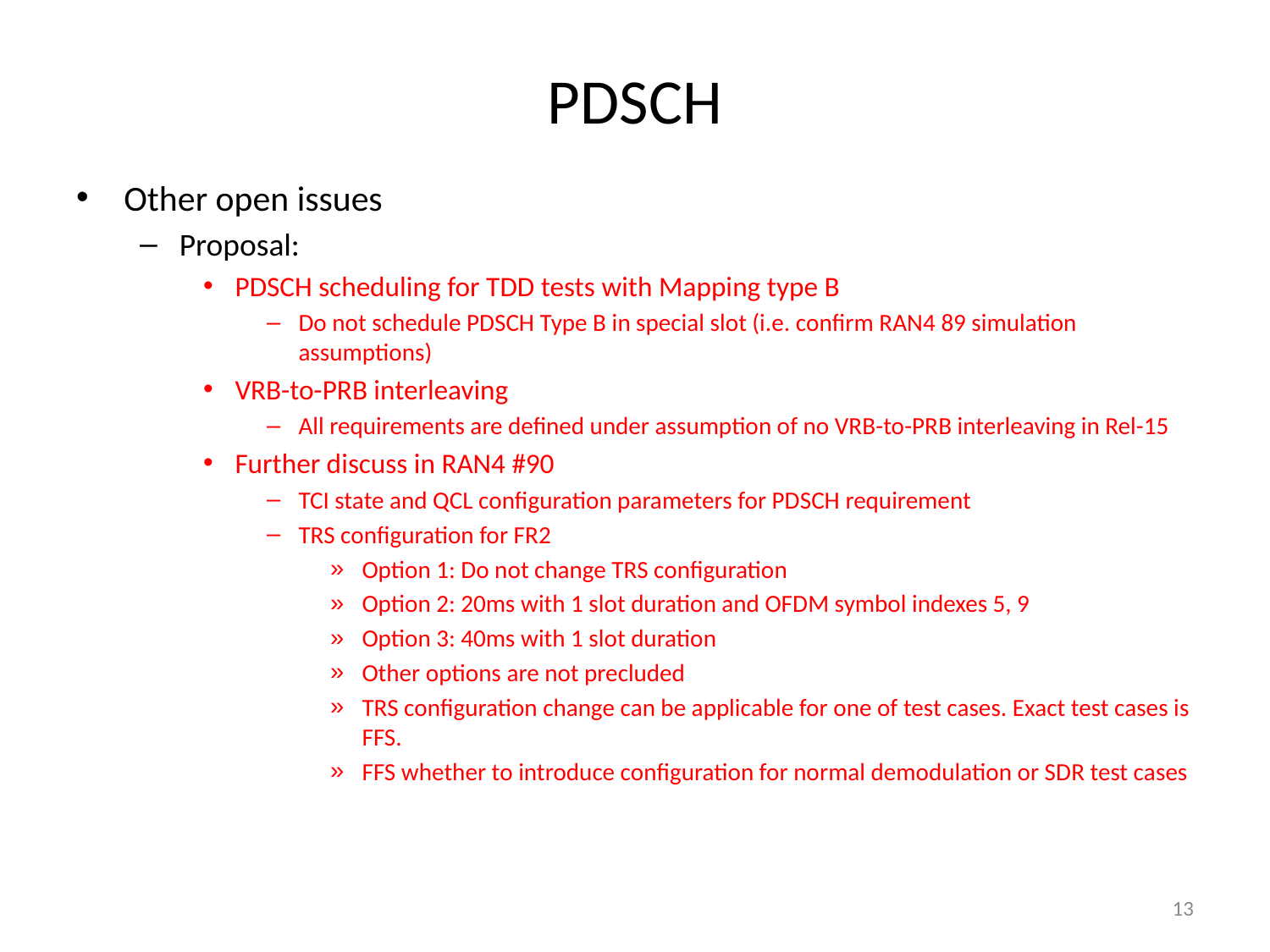

# PDSCH
Other open issues
Proposal:
PDSCH scheduling for TDD tests with Mapping type B
Do not schedule PDSCH Type B in special slot (i.e. confirm RAN4 89 simulation assumptions)
VRB-to-PRB interleaving
All requirements are defined under assumption of no VRB-to-PRB interleaving in Rel-15
Further discuss in RAN4 #90
TCI state and QCL configuration parameters for PDSCH requirement
TRS configuration for FR2
Option 1: Do not change TRS configuration
Option 2: 20ms with 1 slot duration and OFDM symbol indexes 5, 9
Option 3: 40ms with 1 slot duration
Other options are not precluded
TRS configuration change can be applicable for one of test cases. Exact test cases is FFS.
FFS whether to introduce configuration for normal demodulation or SDR test cases

13